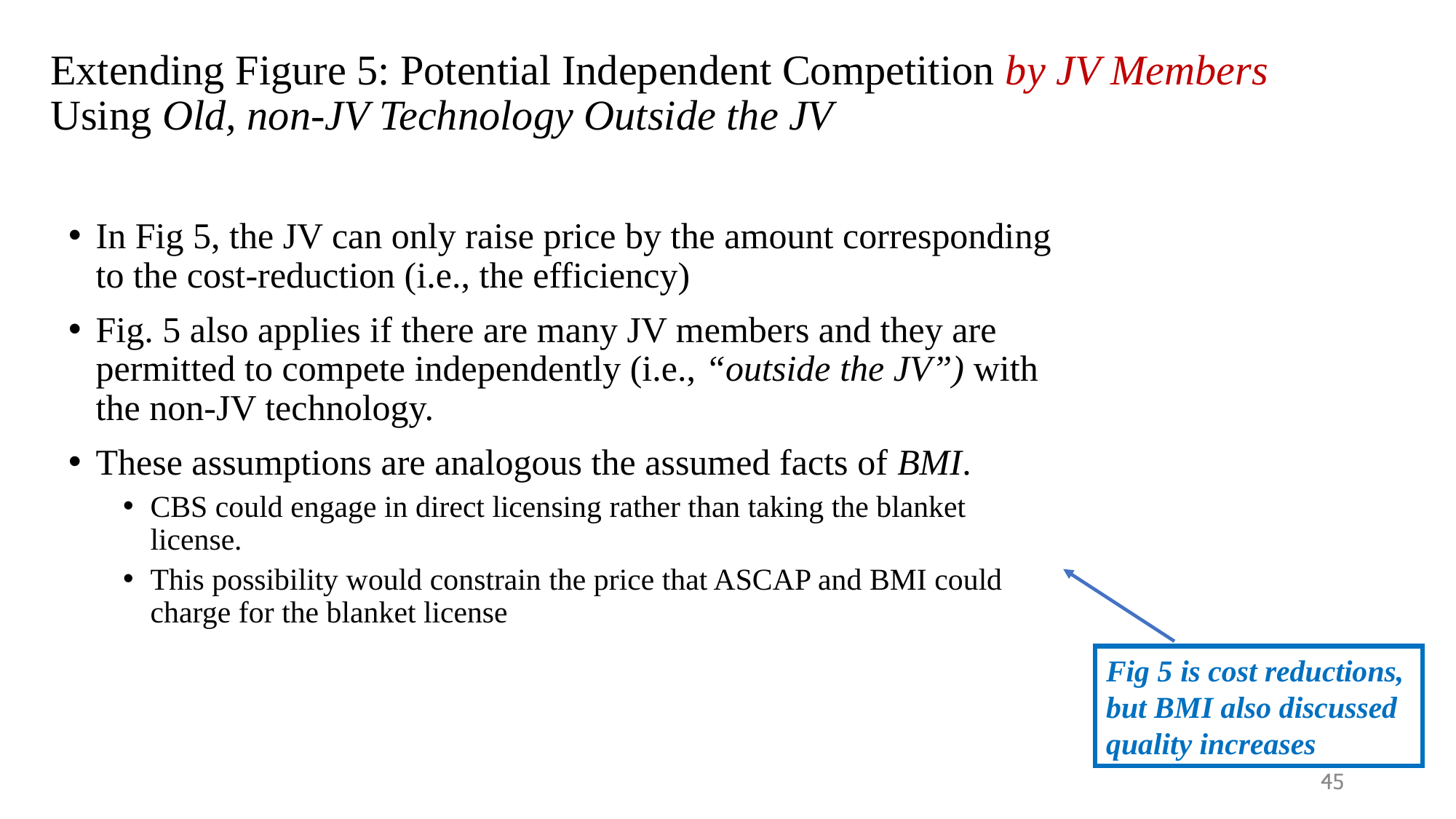

# Extending Figure 5: Potential Independent Competition by JV Members Using Old, non-JV Technology Outside the JV
In Fig 5, the JV can only raise price by the amount corresponding to the cost-reduction (i.e., the efficiency)
Fig. 5 also applies if there are many JV members and they are permitted to compete independently (i.e., “outside the JV”) with the non-JV technology.
These assumptions are analogous the assumed facts of BMI.
CBS could engage in direct licensing rather than taking the blanket license.
This possibility would constrain the price that ASCAP and BMI could charge for the blanket license

Fig 5 is cost reductions,
but BMI also discussed
quality increases
45